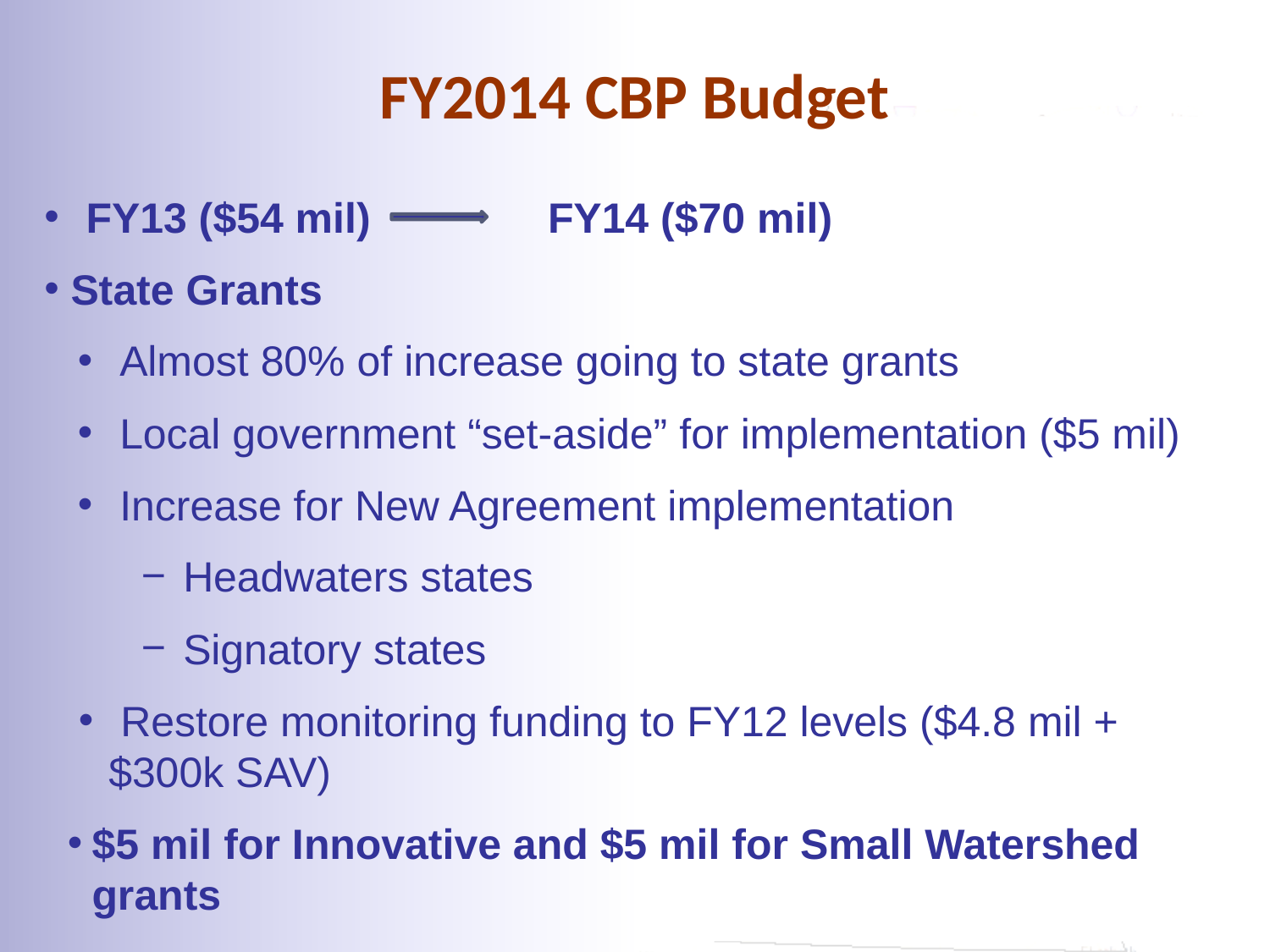

FY2014 CBP Budget

 FY13 ($54 mil)               FY14 ($70 mil)
 State Grants
 Almost 80% of increase going to state grants
 Local government “set-aside” for implementation ($5 mil)
 Increase for New Agreement implementation
 Headwaters states
 Signatory states
 Restore monitoring funding to FY12 levels ($4.8 mil + $300k SAV)
$5 mil for Innovative and $5 mil for Small Watershed grants